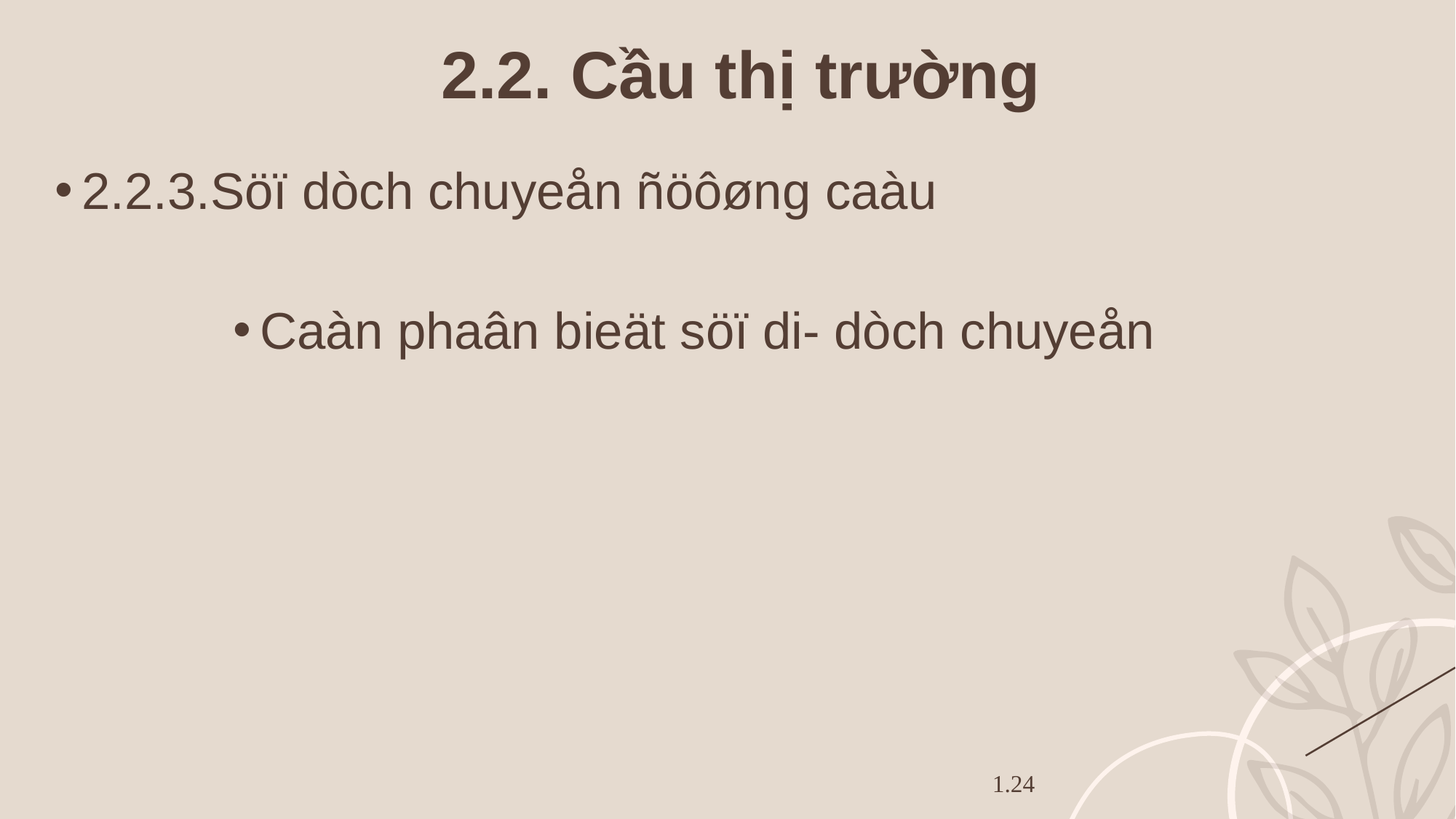

2.2. Cầu thị trường

2.2.3.Söï dòch chuyeån ñöôøng caàu

Caàn phaân bieät söï di- dòch chuyeån
1.24